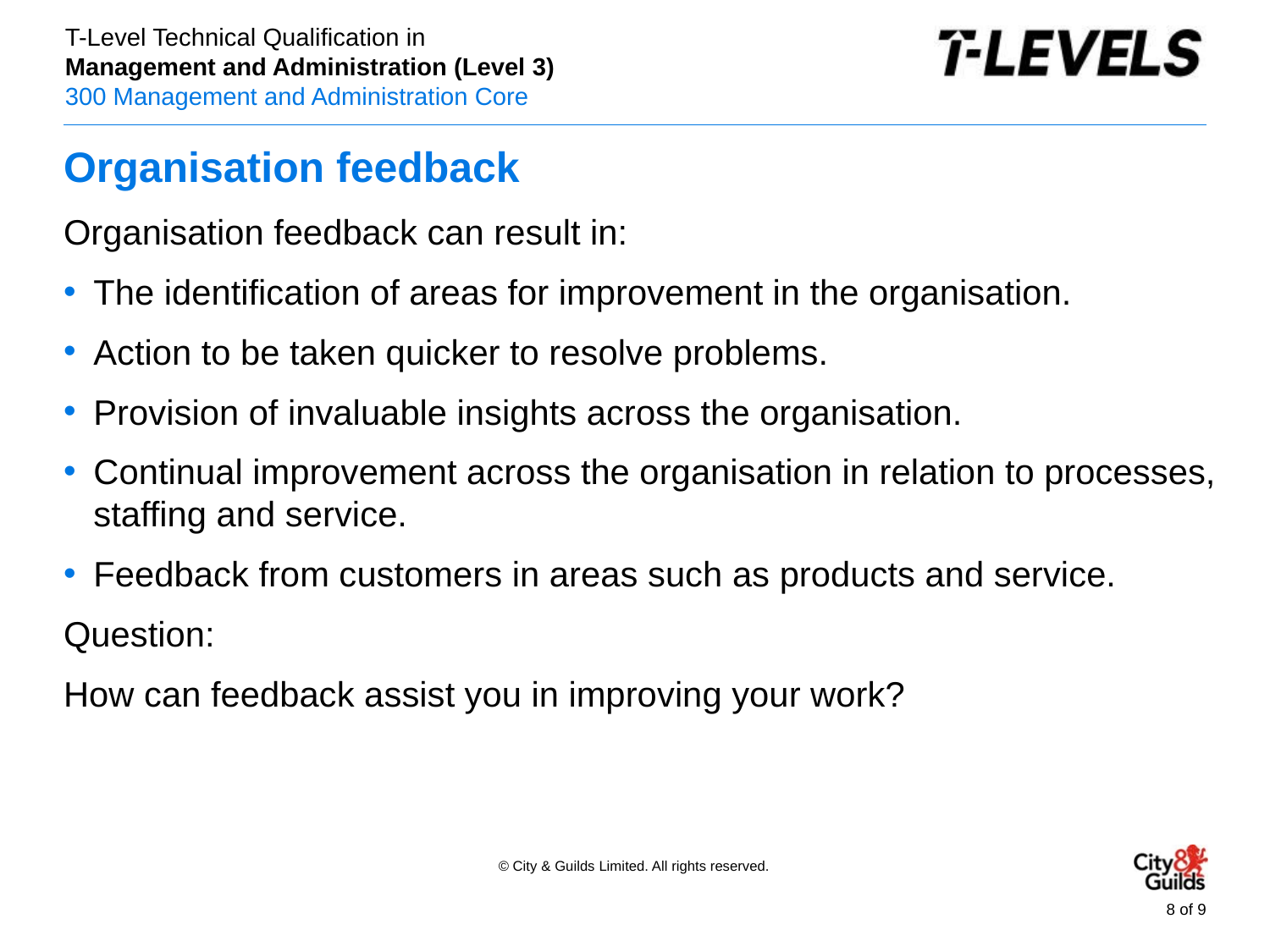

# Organisation feedback
Organisation feedback can result in:
The identification of areas for improvement in the organisation.
Action to be taken quicker to resolve problems.
Provision of invaluable insights across the organisation.
Continual improvement across the organisation in relation to processes, staffing and service.
Feedback from customers in areas such as products and service.
Question:
How can feedback assist you in improving your work?